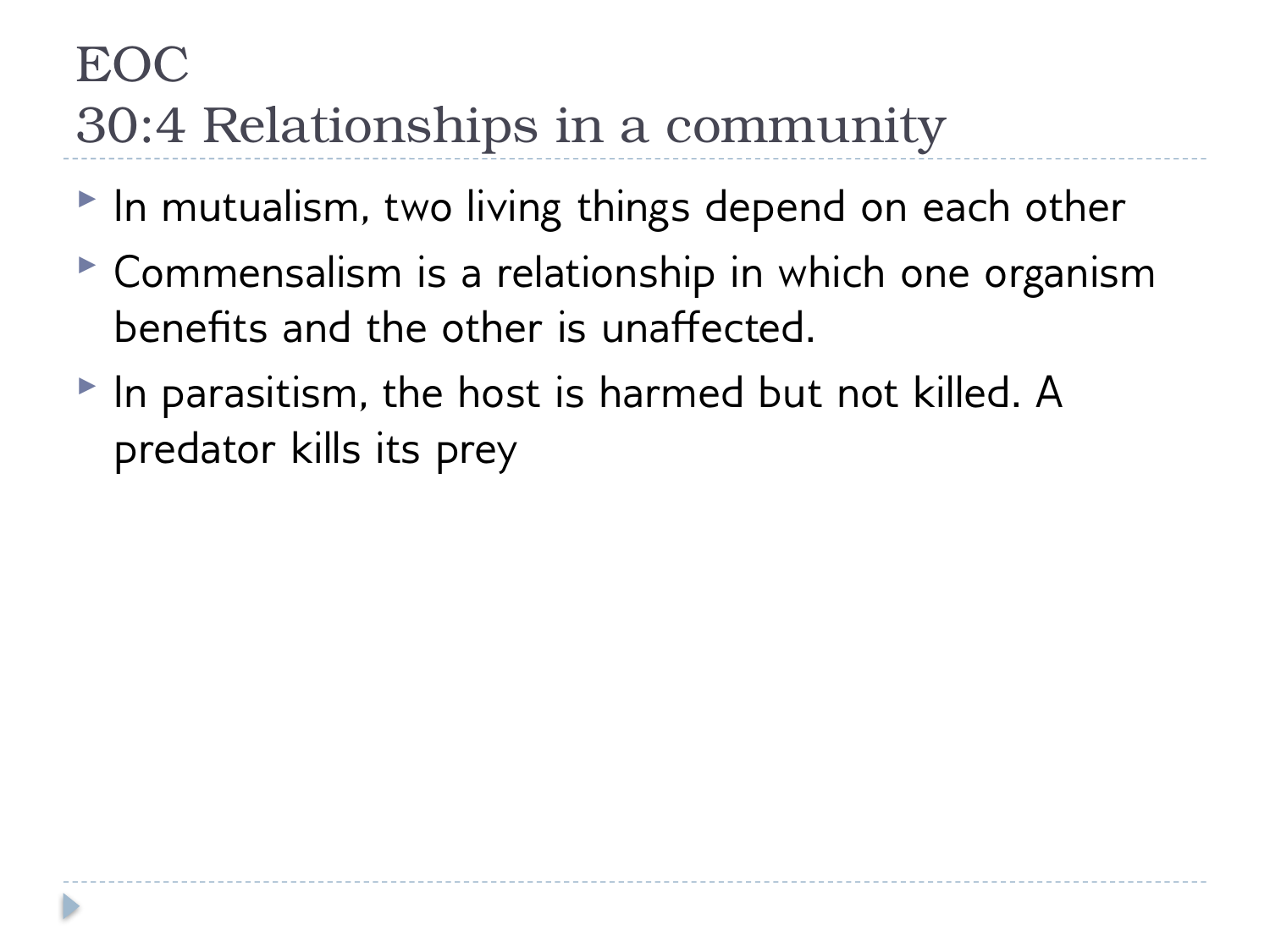

# EOC 30:4 Relationships in a community
In mutualism, two living things depend on each other
Commensalism is a relationship in which one organism benefits and the other is unaffected.
In parasitism, the host is harmed but not killed. A predator kills its prey